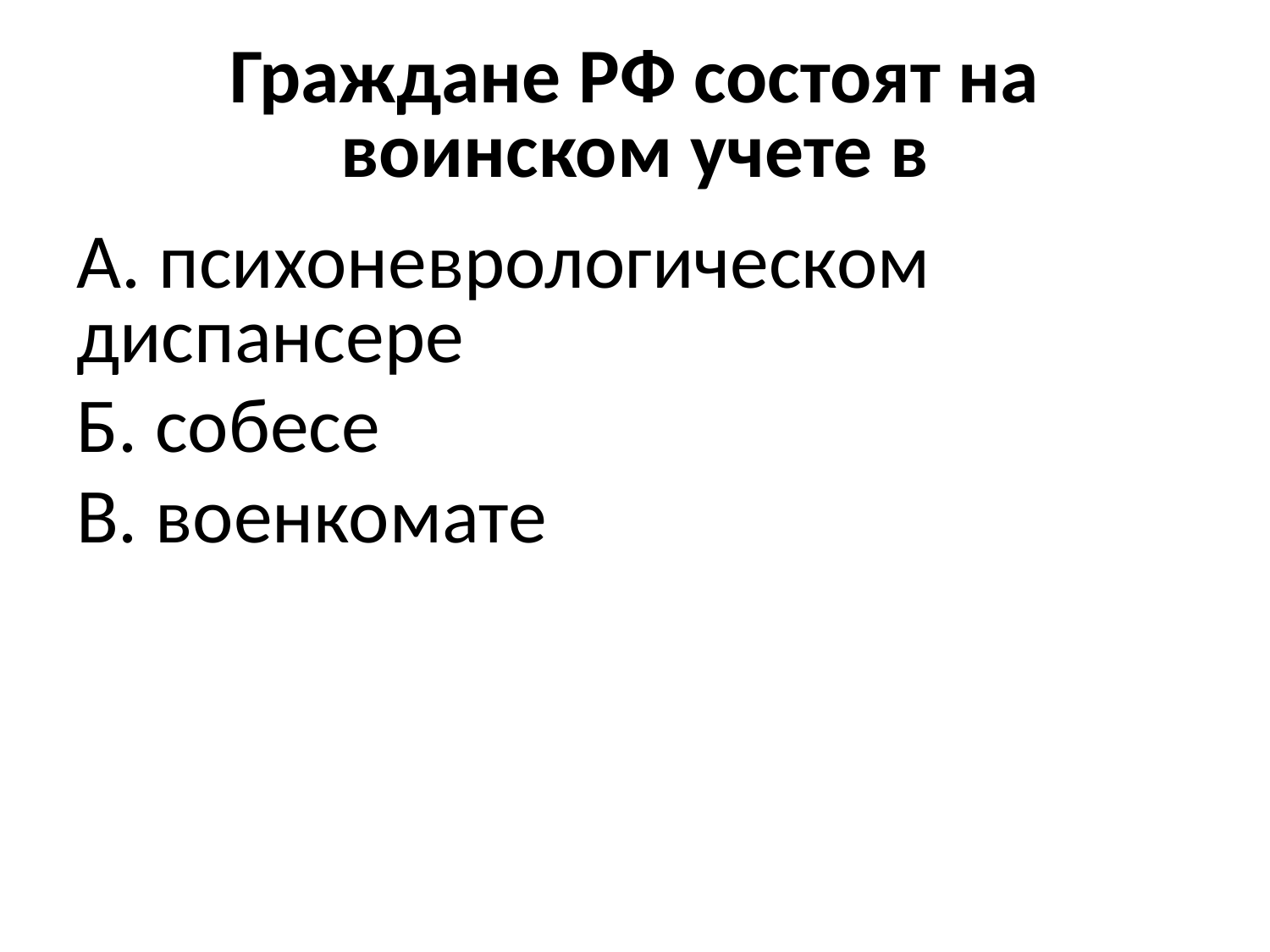

# Граждане РФ состоят на воинском учете в
А. психоневрологическом диспансере
Б. собесе
В. военкомате